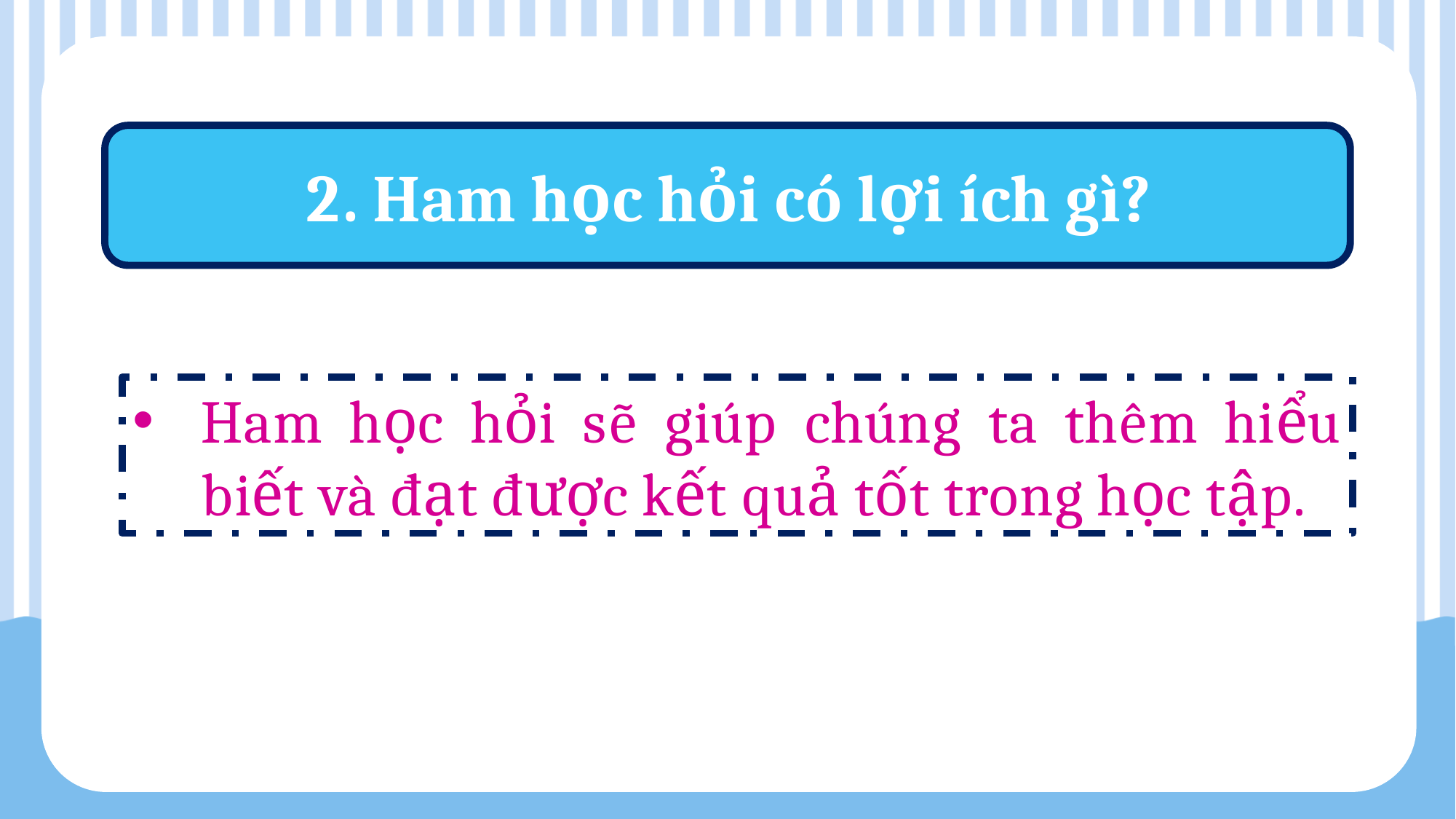

2. Ham học hỏi có lợi ích gì?
Ham học hỏi sẽ giúp chúng ta thêm hiểu biết và đạt được kết quả tốt trong học tập.